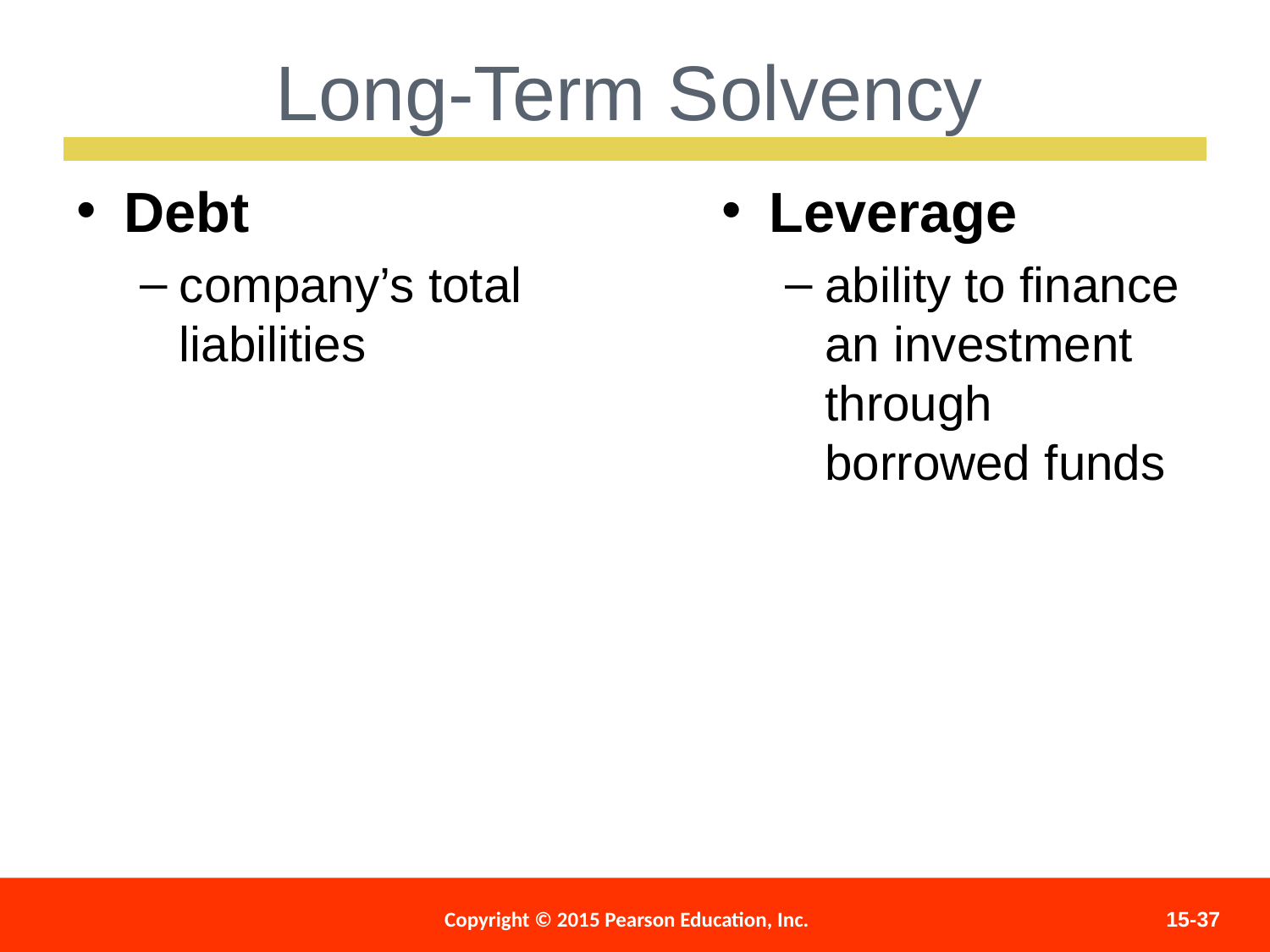

Long-Term Solvency
Debt
company’s total liabilities

Leverage
ability to finance an investment through borrowed funds